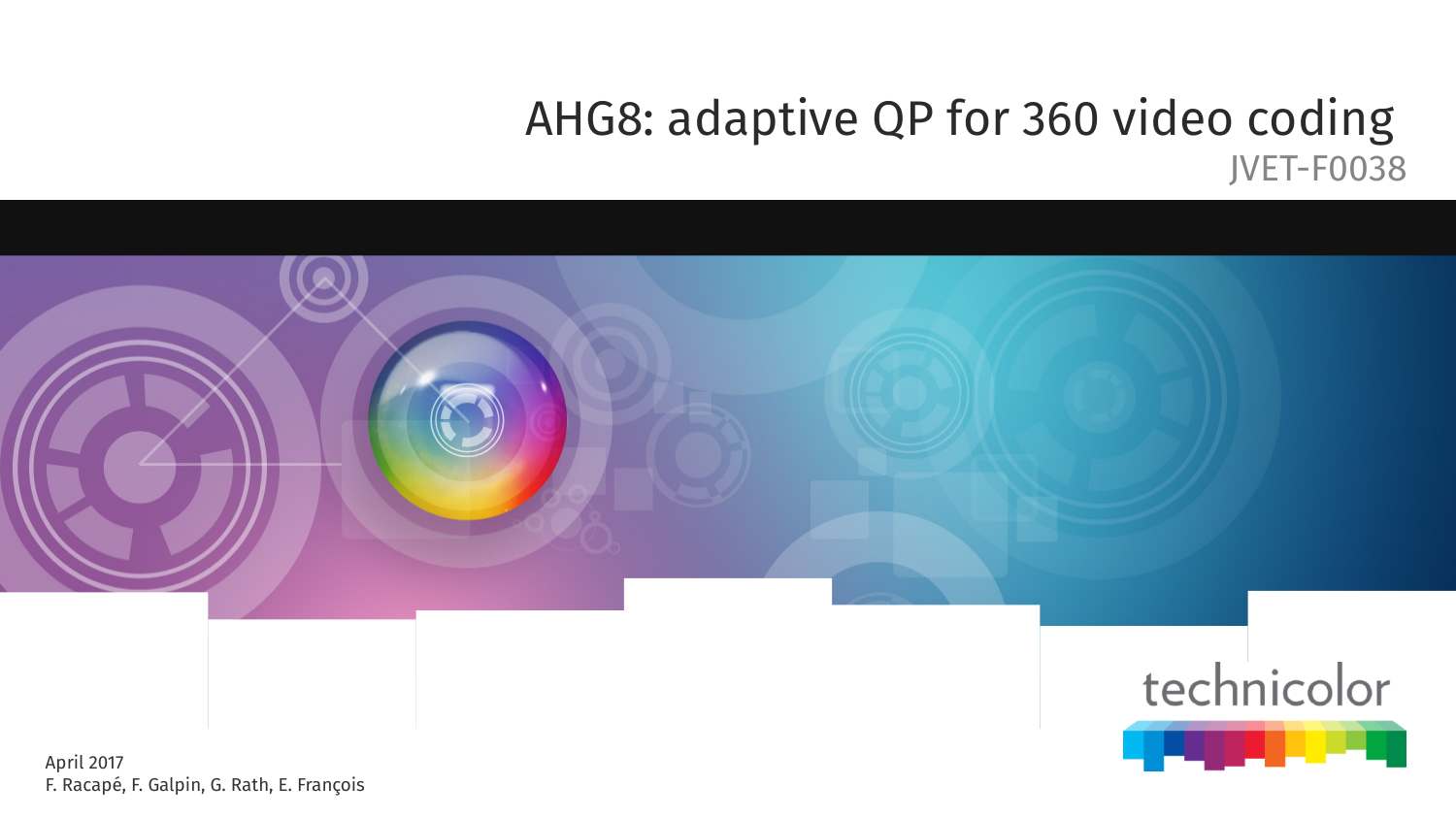

# AHG8: adaptive QP for 360 video coding
JVET-F0038
April 2017
F. Racapé, F. Galpin, G. Rath, E. François